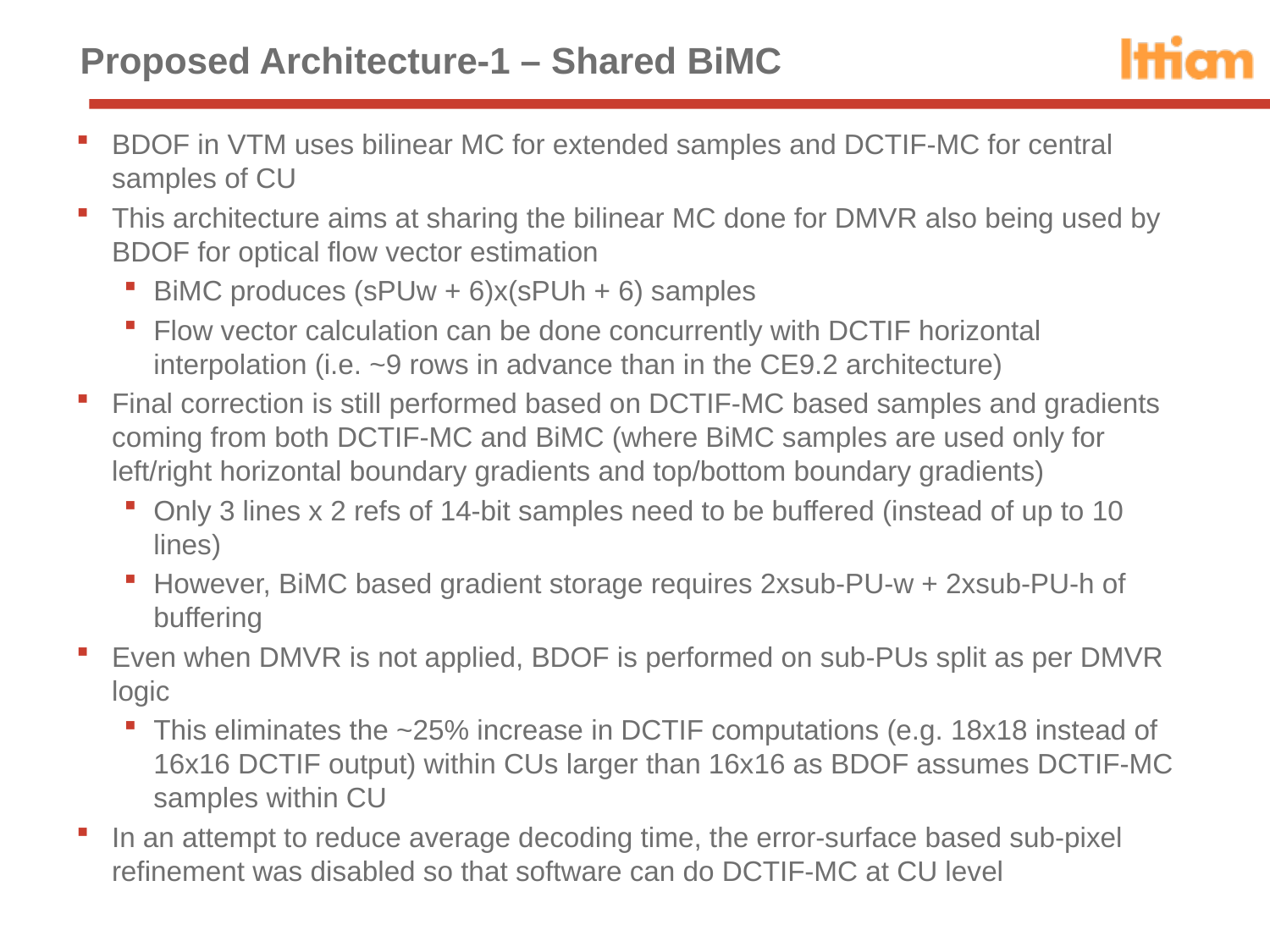

# Proposed Architecture-1 – Shared BiMC
BDOF in VTM uses bilinear MC for extended samples and DCTIF-MC for central samples of CU
This architecture aims at sharing the bilinear MC done for DMVR also being used by BDOF for optical flow vector estimation
BiMC produces (sPUw + 6)x(sPUh + 6) samples
Flow vector calculation can be done concurrently with DCTIF horizontal interpolation (i.e. ~9 rows in advance than in the CE9.2 architecture)
Final correction is still performed based on DCTIF-MC based samples and gradients coming from both DCTIF-MC and BiMC (where BiMC samples are used only for left/right horizontal boundary gradients and top/bottom boundary gradients)
Only 3 lines x 2 refs of 14-bit samples need to be buffered (instead of up to 10 lines)
However, BiMC based gradient storage requires 2xsub-PU-w + 2xsub-PU-h of buffering
Even when DMVR is not applied, BDOF is performed on sub-PUs split as per DMVR logic
This eliminates the ~25% increase in DCTIF computations (e.g. 18x18 instead of 16x16 DCTIF output) within CUs larger than 16x16 as BDOF assumes DCTIF-MC samples within CU
In an attempt to reduce average decoding time, the error-surface based sub-pixel refinement was disabled so that software can do DCTIF-MC at CU level